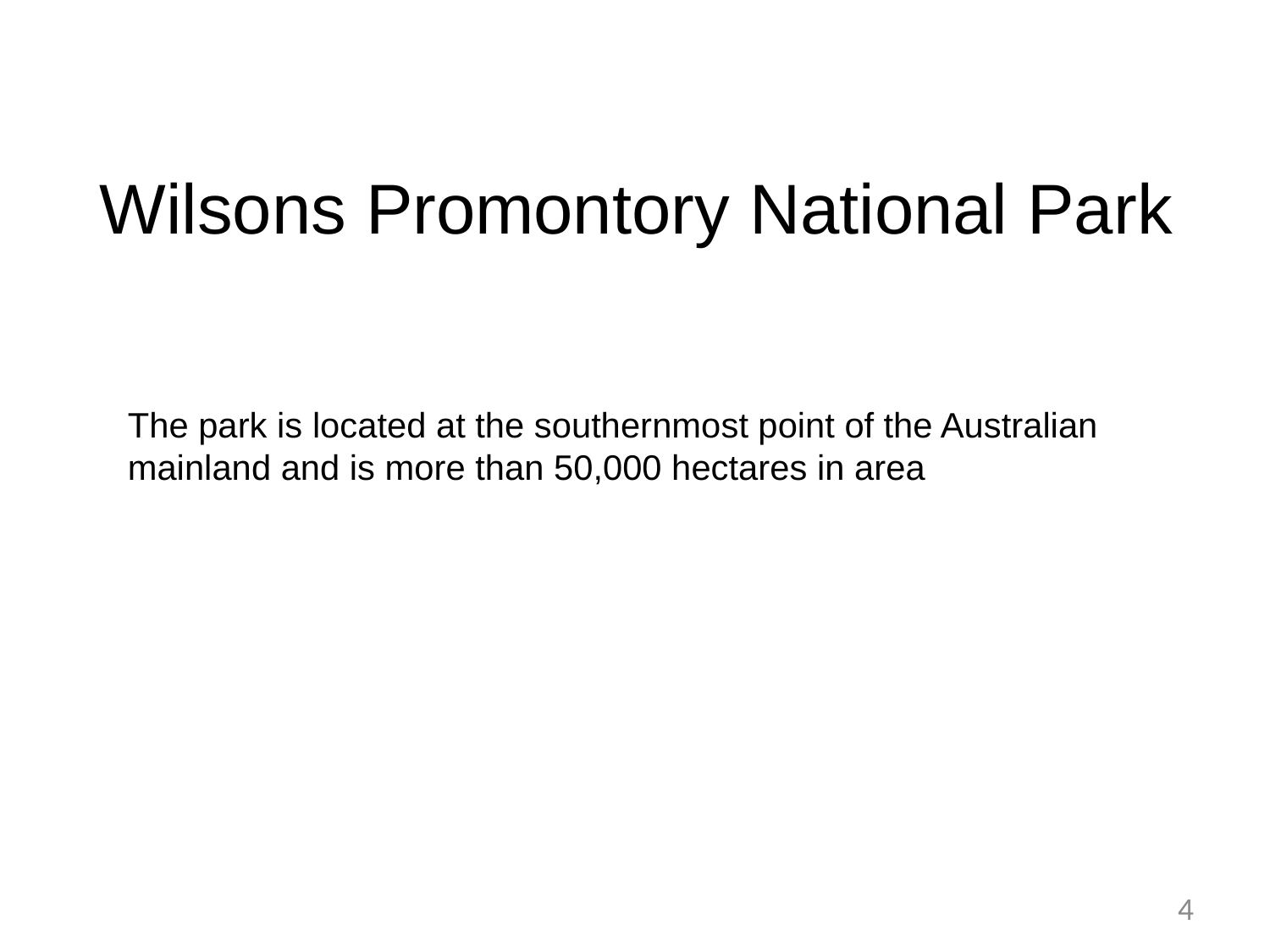

# Wilsons Promontory National Park
The park is located at the southernmost point of the Australian mainland and is more than 50,000 hectares in area
4